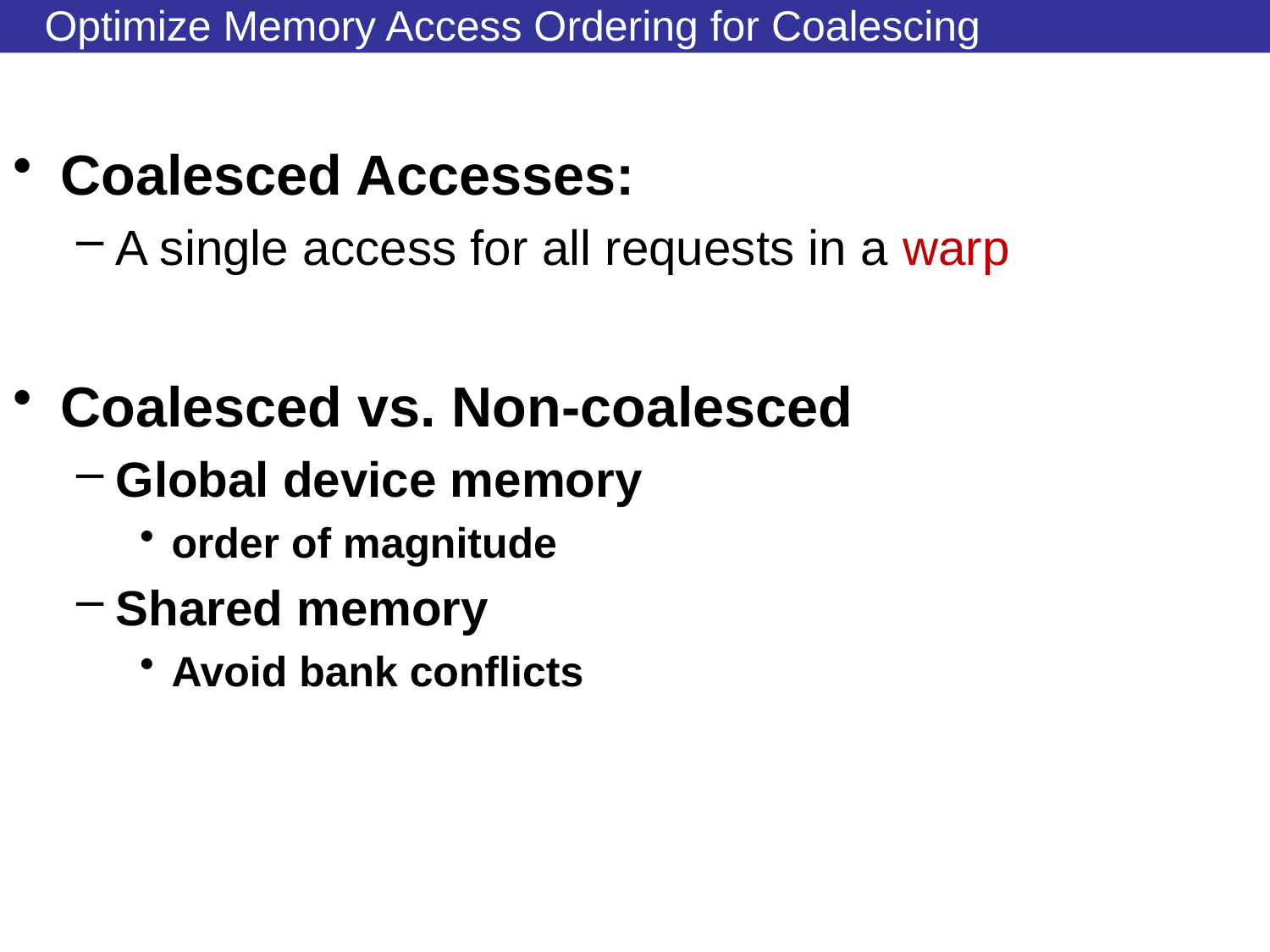

# Optimize Memory Access Ordering for Coalescing

Coalesced Accesses:
A single access for all requests in a warp

Coalesced vs. Non-coalesced
Global device memory
order of magnitude
Shared memory
Avoid bank conflicts